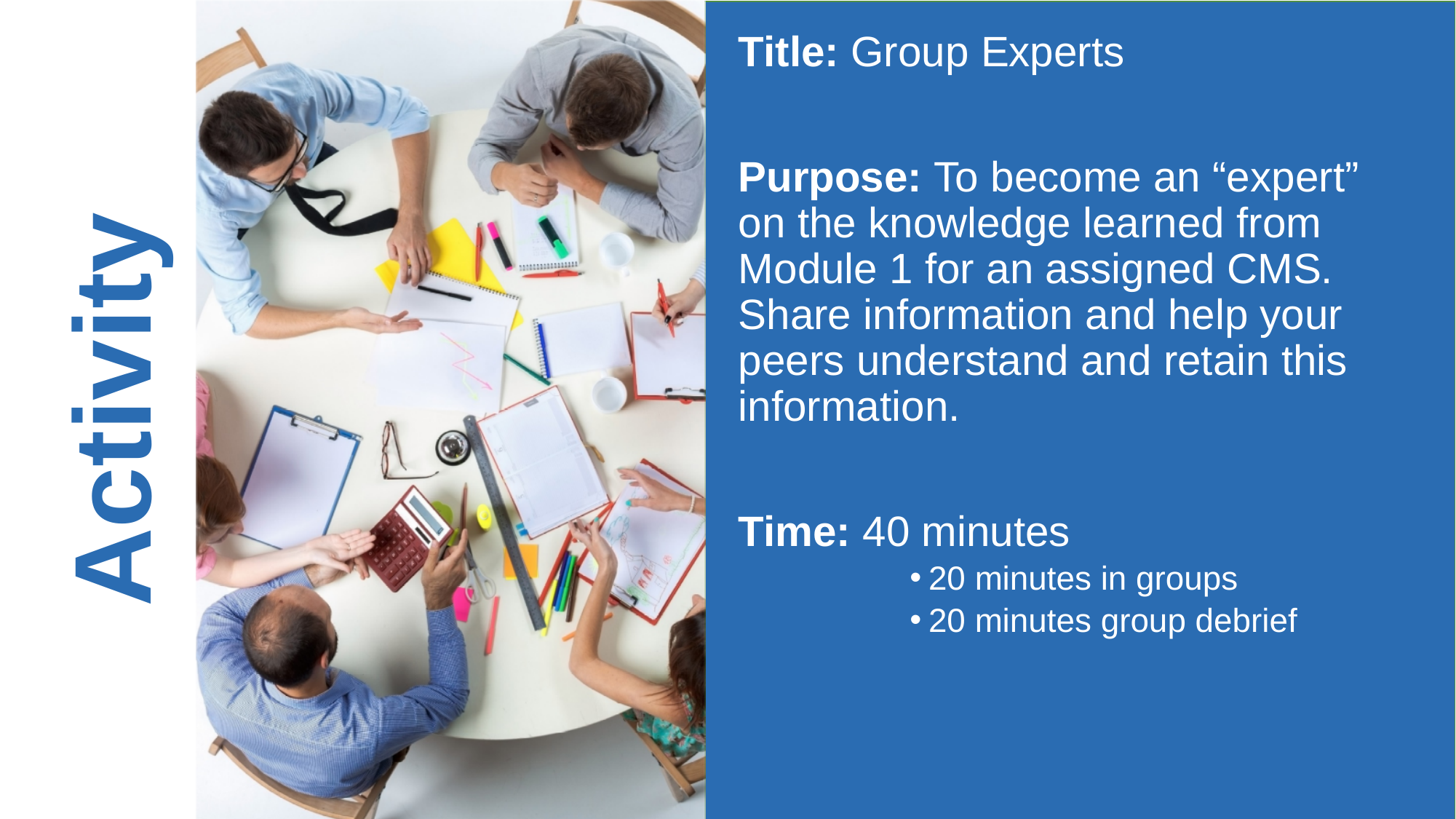

Title: Group Experts

Purpose: To become an “expert” on the knowledge learned from Module 1 for an assigned CMS. Share information and help your peers understand and retain this information.

Time: 40 minutes
20 minutes in groups
20 minutes group debrief
Activity